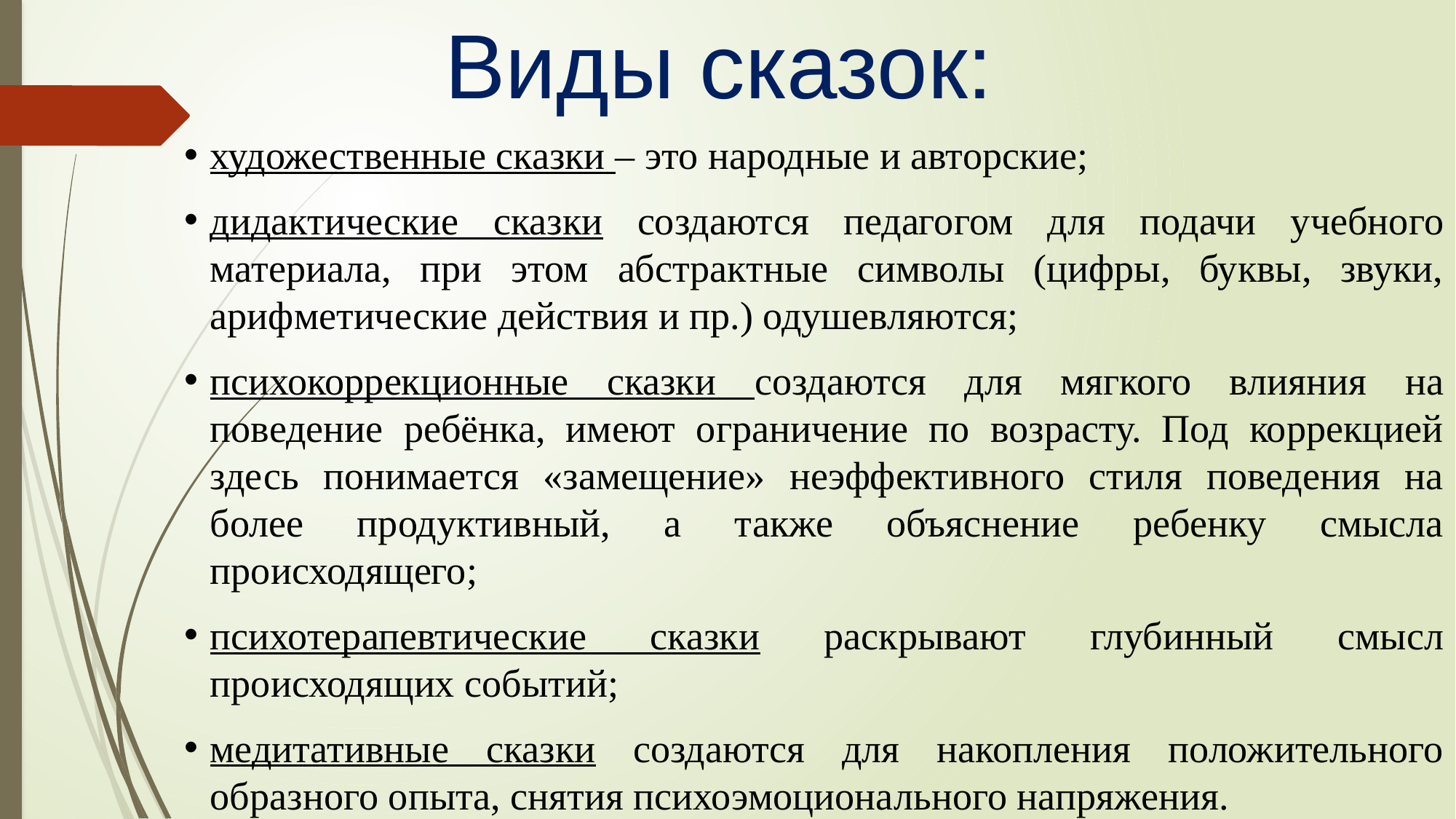

# Виды сказок:
художественные сказки – это народные и авторские;

дидактические сказки создаются педагогом для подачи учебного материала, при этом абстрактные символы (цифры, буквы, звуки, арифметические действия и пр.) одушевляются;

психокоррекционные сказки создаются для мягкого влияния на поведение ребёнка, имеют ограничение по возрасту. Под коррекцией здесь понимается «замещение» неэффективного стиля поведения на более продуктивный, а также объяснение ребенку смысла происходящего;

психотерапевтические сказки раскрывают глубинный смысл происходящих событий;

медитативные сказки создаются для накопления положительного образного опыта, снятия психоэмоционального напряжения.